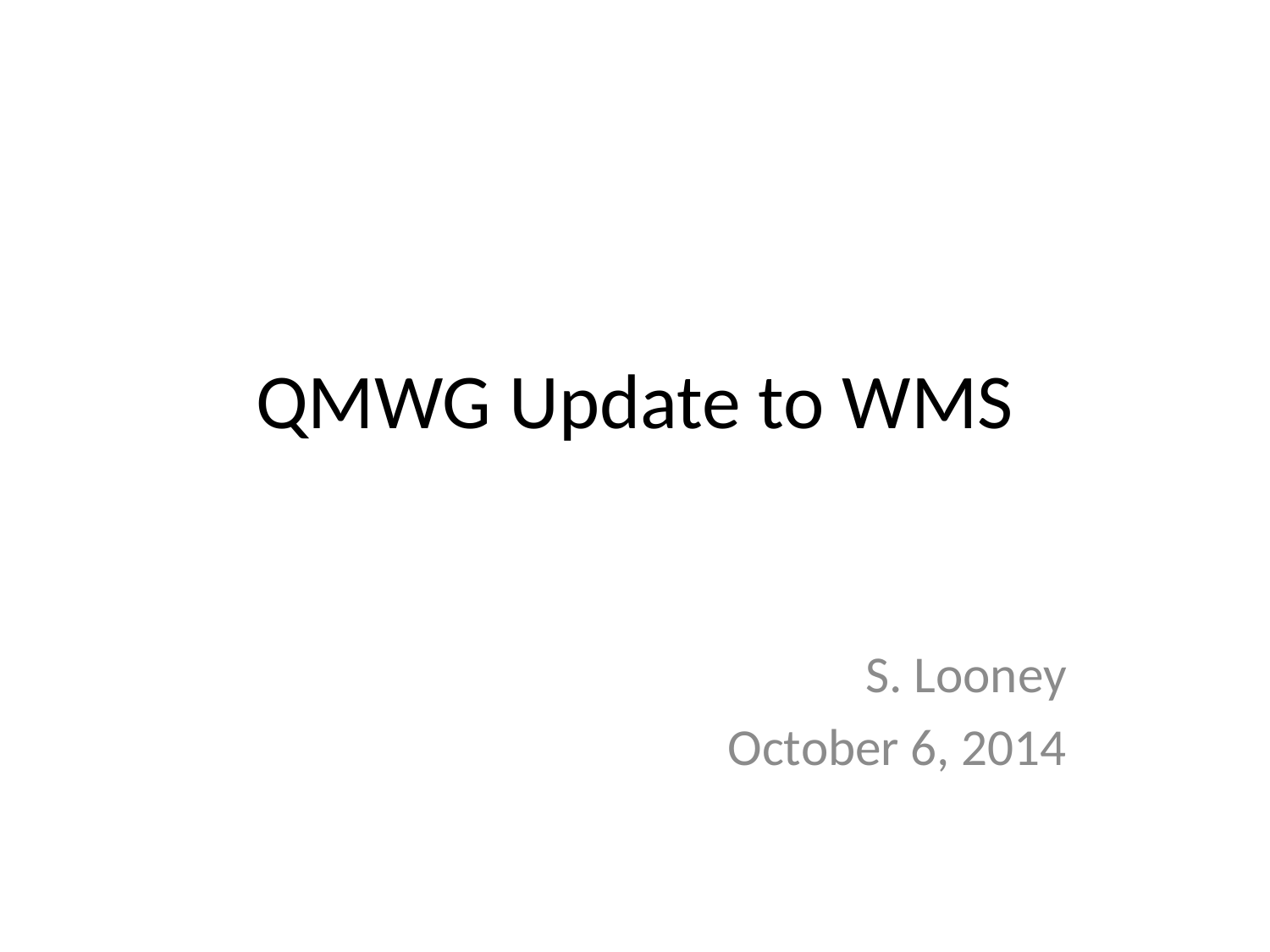

# QMWG Update to WMS
S. Looney
October 6, 2014